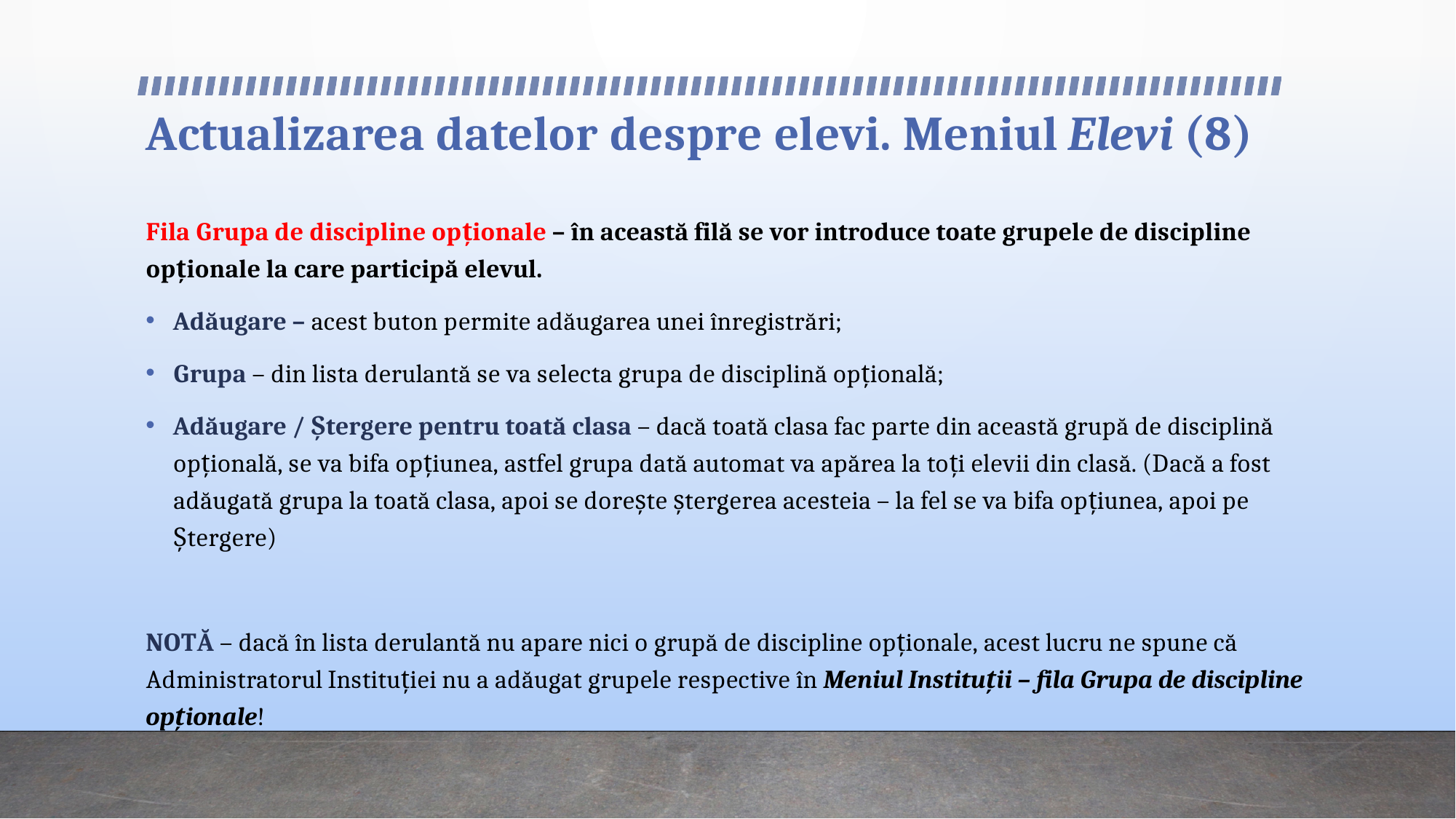

# Actualizarea datelor despre elevi. Meniul Elevi (8)
Fila Grupa de discipline opționale – în această filă se vor introduce toate grupele de discipline opționale la care participă elevul.
Adăugare – acest buton permite adăugarea unei înregistrări;
Grupa – din lista derulantă se va selecta grupa de disciplină opțională;
Adăugare / Ștergere pentru toată clasa – dacă toată clasa fac parte din această grupă de disciplină opțională, se va bifa opțiunea, astfel grupa dată automat va apărea la toți elevii din clasă. (Dacă a fost adăugată grupa la toată clasa, apoi se dorește ștergerea acesteia – la fel se va bifa opțiunea, apoi pe Ștergere)

NOTĂ – dacă în lista derulantă nu apare nici o grupă de discipline opționale, acest lucru ne spune că Administratorul Instituției nu a adăugat grupele respective în Meniul Instituții – fila Grupa de discipline opționale!